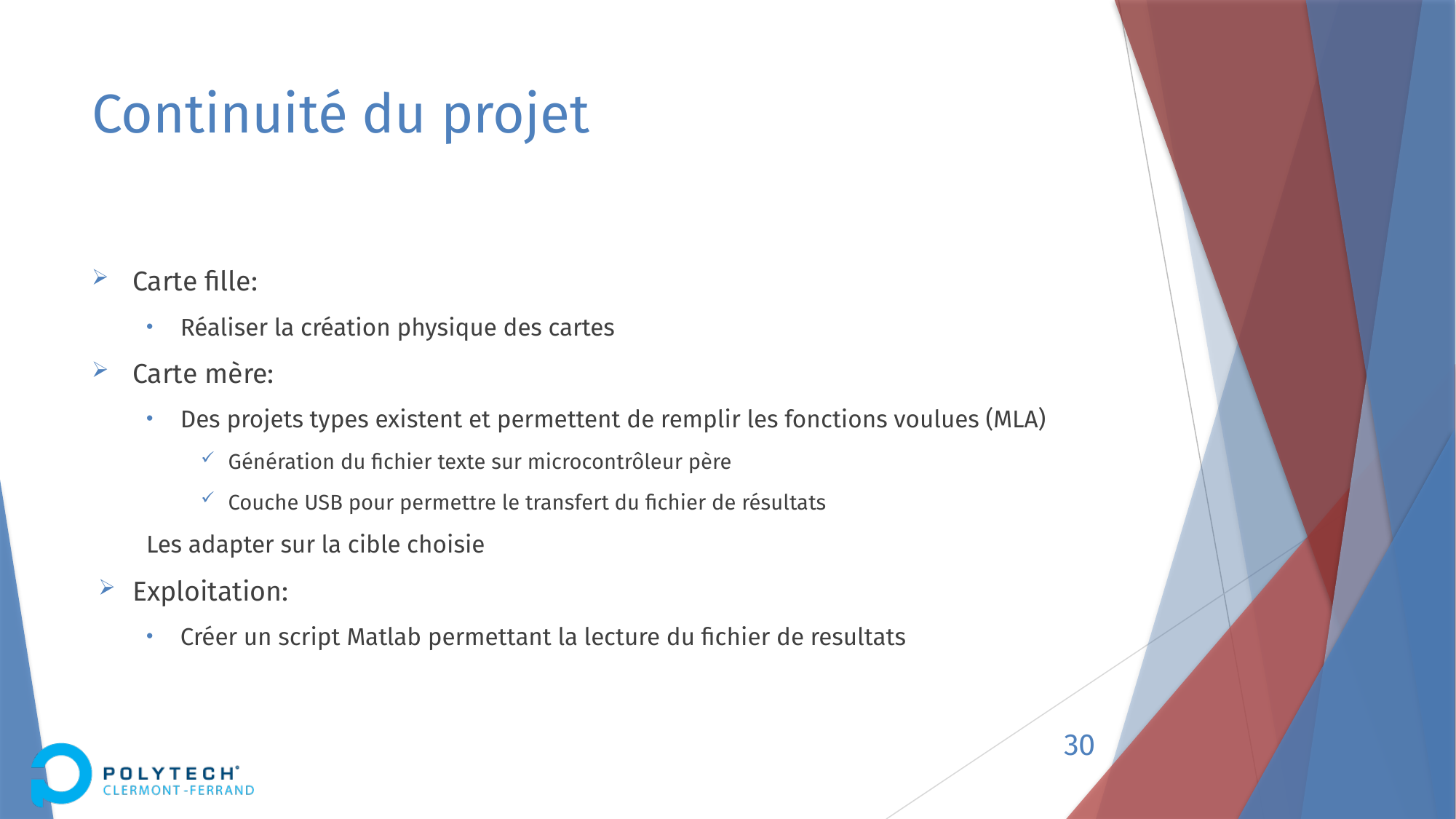

# Continuité du projet
Carte fille:
Réaliser la création physique des cartes
Carte mère:
Des projets types existent et permettent de remplir les fonctions voulues (MLA)
Génération du fichier texte sur microcontrôleur père
Couche USB pour permettre le transfert du fichier de résultats
Les adapter sur la cible choisie
Exploitation:
Créer un script Matlab permettant la lecture du fichier de resultats

30